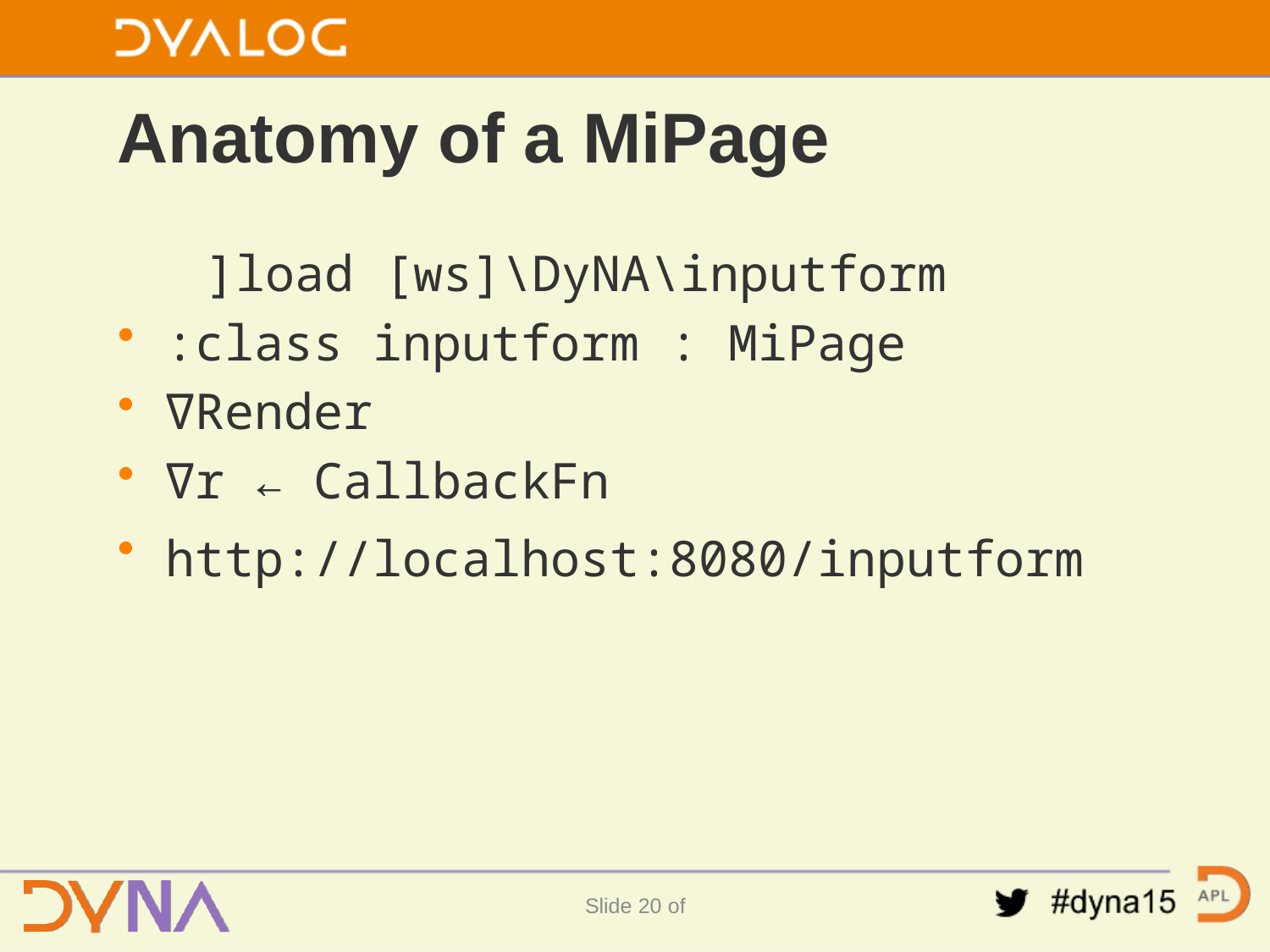

20
# Anatomy of a MiPage
   ]load [ws]\DyNA\inputform
:class inputform : MiPage
∇Render
∇r ← CallbackFn
http://localhost:8080/inputform